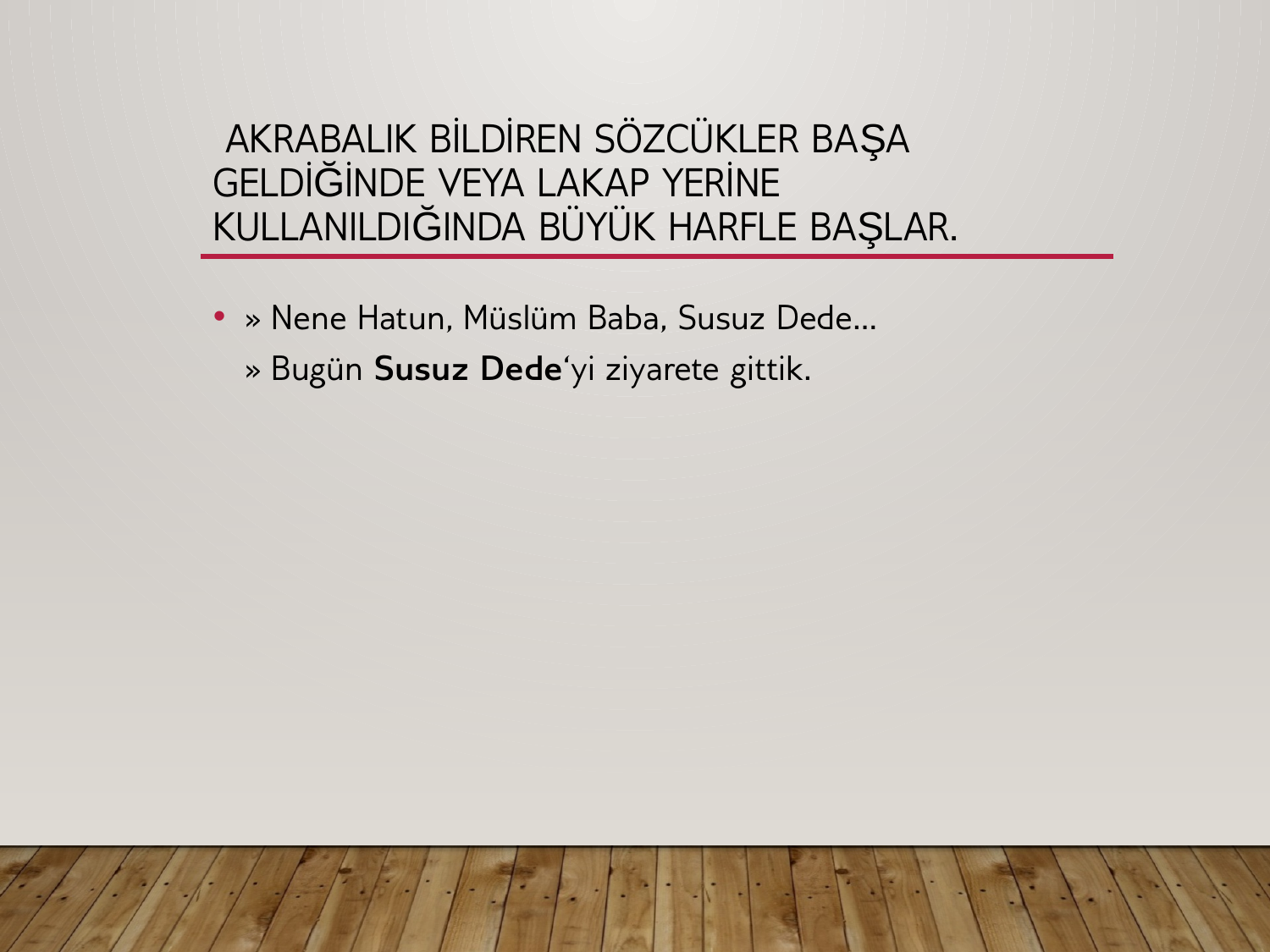

# Akrabalık bildiren sözcükler başa geldiğinde veya lakap yerine kullanıldığında büyük harfle başlar.
» Nene Hatun, Müslüm Baba, Susuz Dede…
» Bugün Susuz Dede‘yi ziyarete gittik.